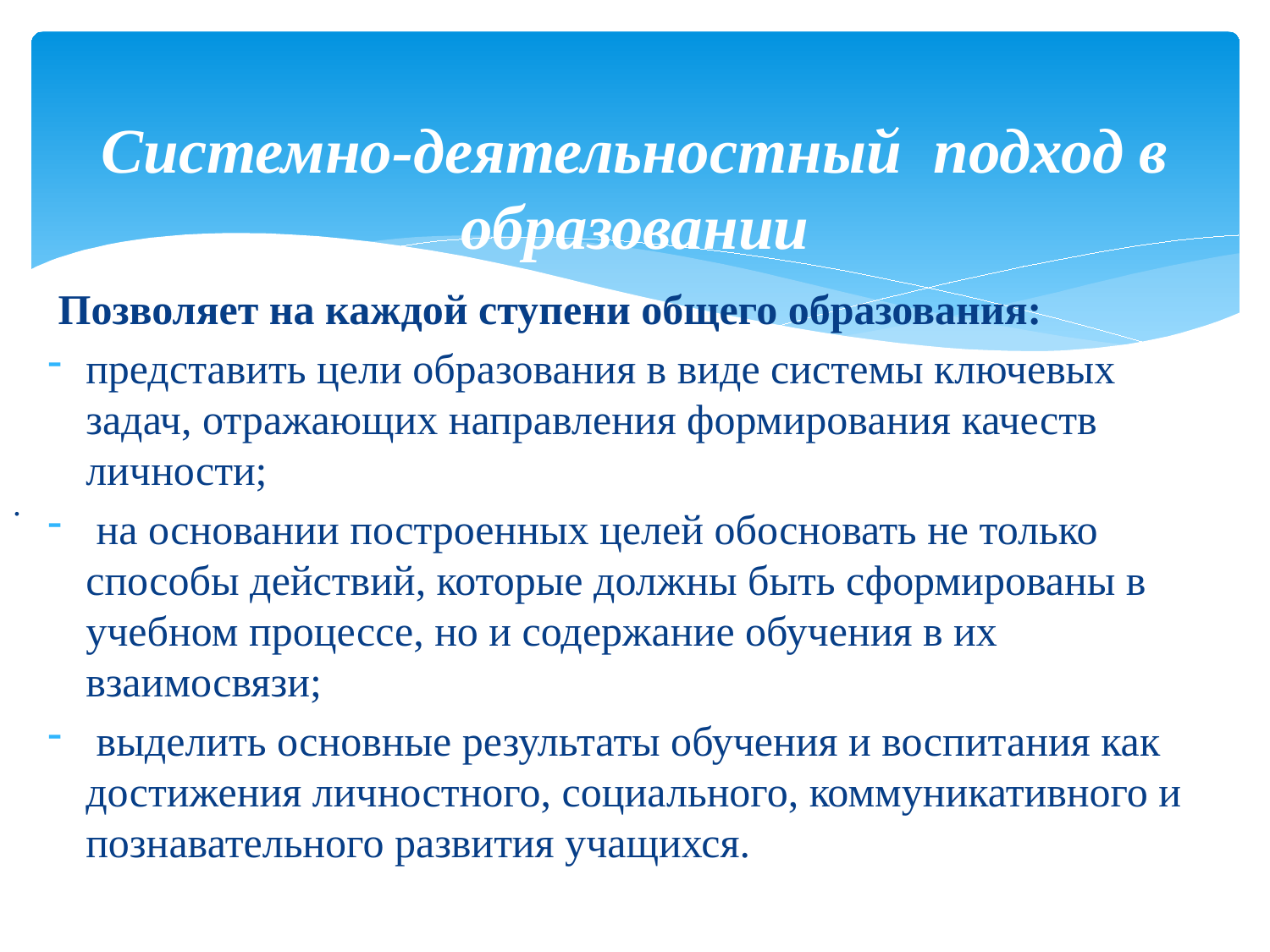

# Системно-деятельностный  подход в образовании
 Позволяет на каждой ступени общего образования:
представить цели образования в виде системы ключевых задач, отражающих направления формирования качеств личности;
 на основании построенных целей обосновать не только способы действий, которые должны быть сформированы в учебном процессе, но и содержание обучения в их взаимосвязи;
 выделить основные результаты обучения и воспитания как достижения личностного, социального, коммуникативного и познавательного развития учащихся.
.